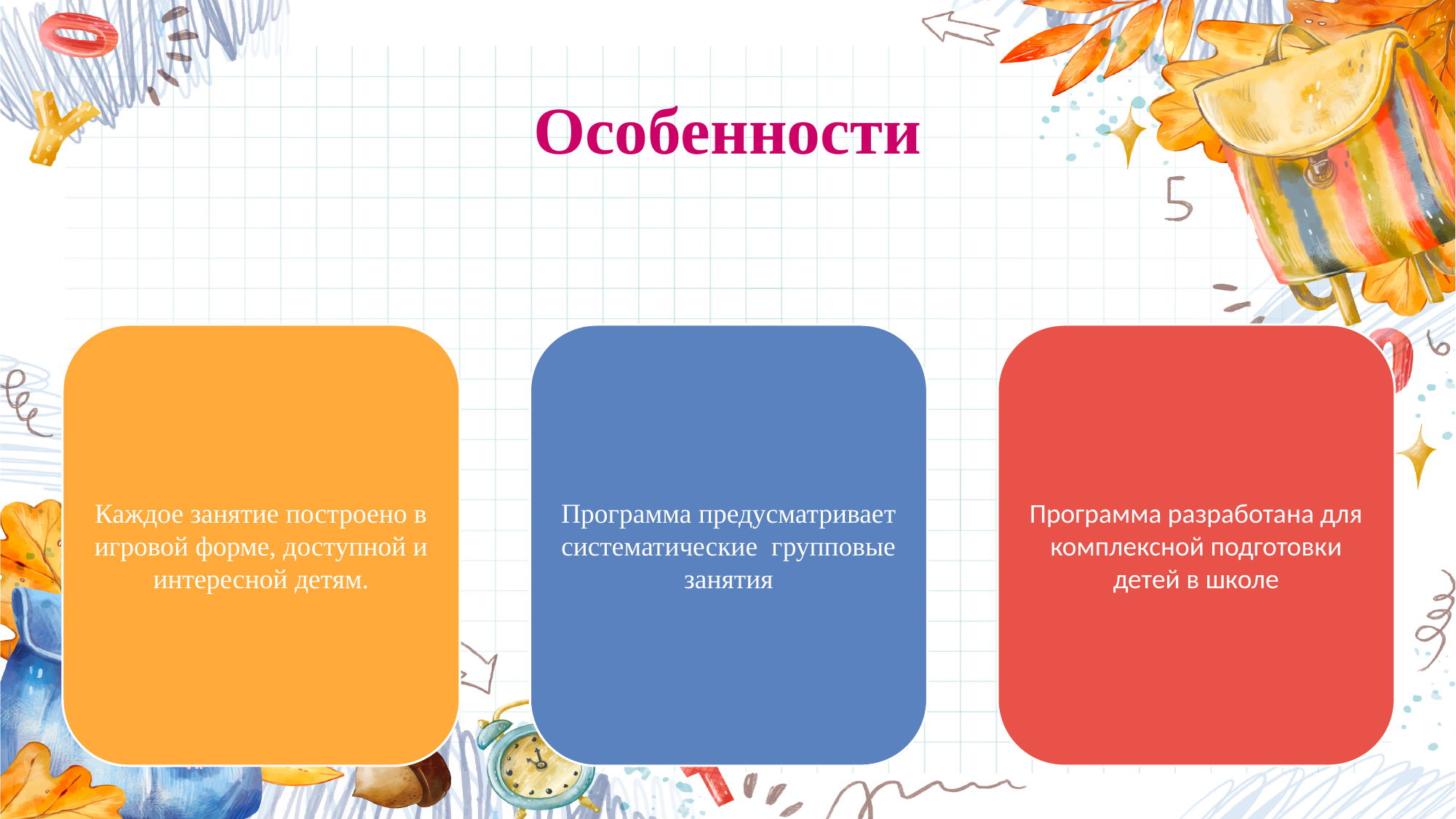

# Особенности
Каждое занятие построено в игровой форме, доступной и интересной детям.
Программа предусматривает систематические  групповые занятия
Программа разработана для комплексной подготовки детей в школе